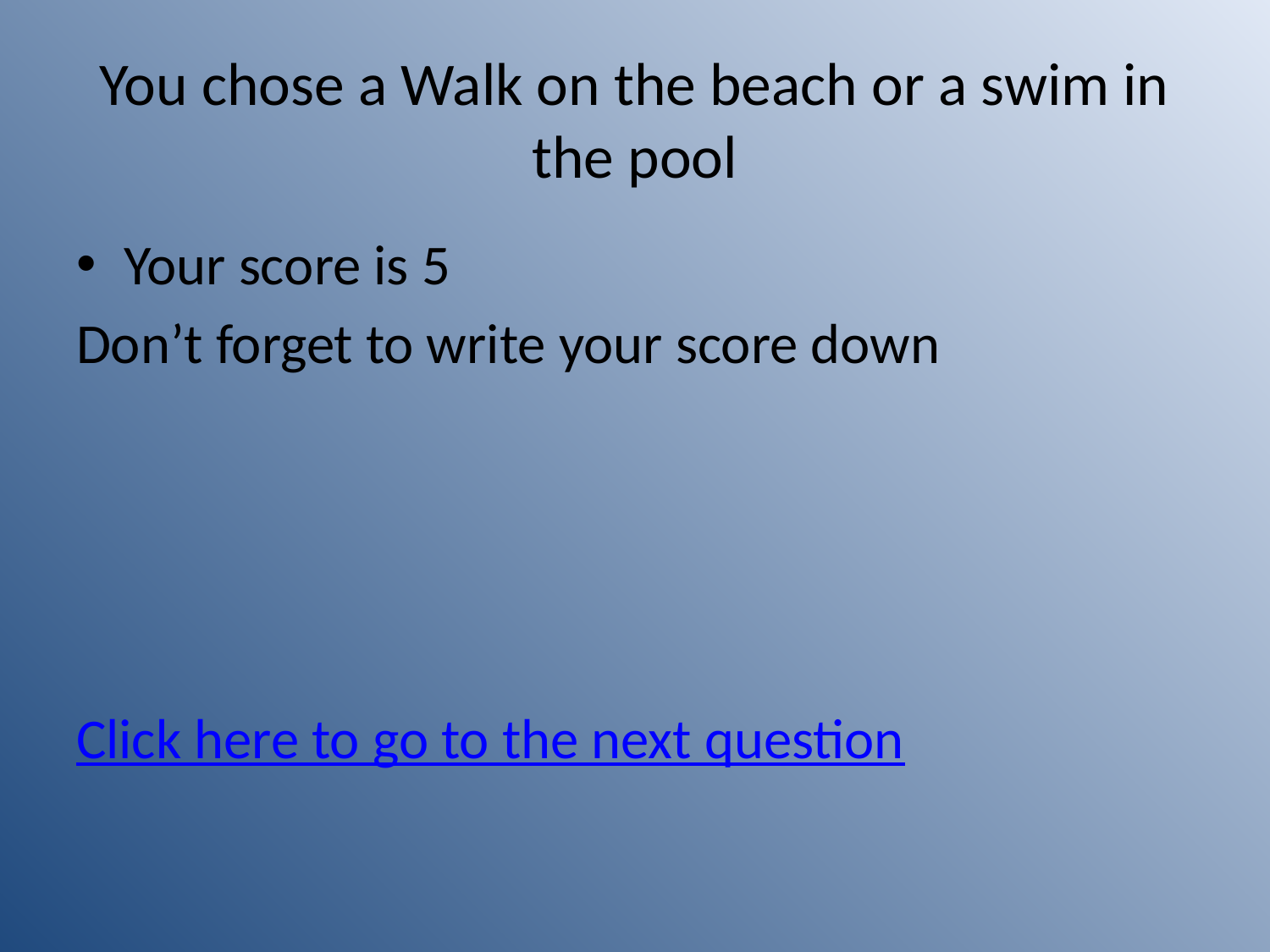

# You chose a Walk on the beach or a swim in the pool
Your score is 5
Don’t forget to write your score down

Click here to go to the next question